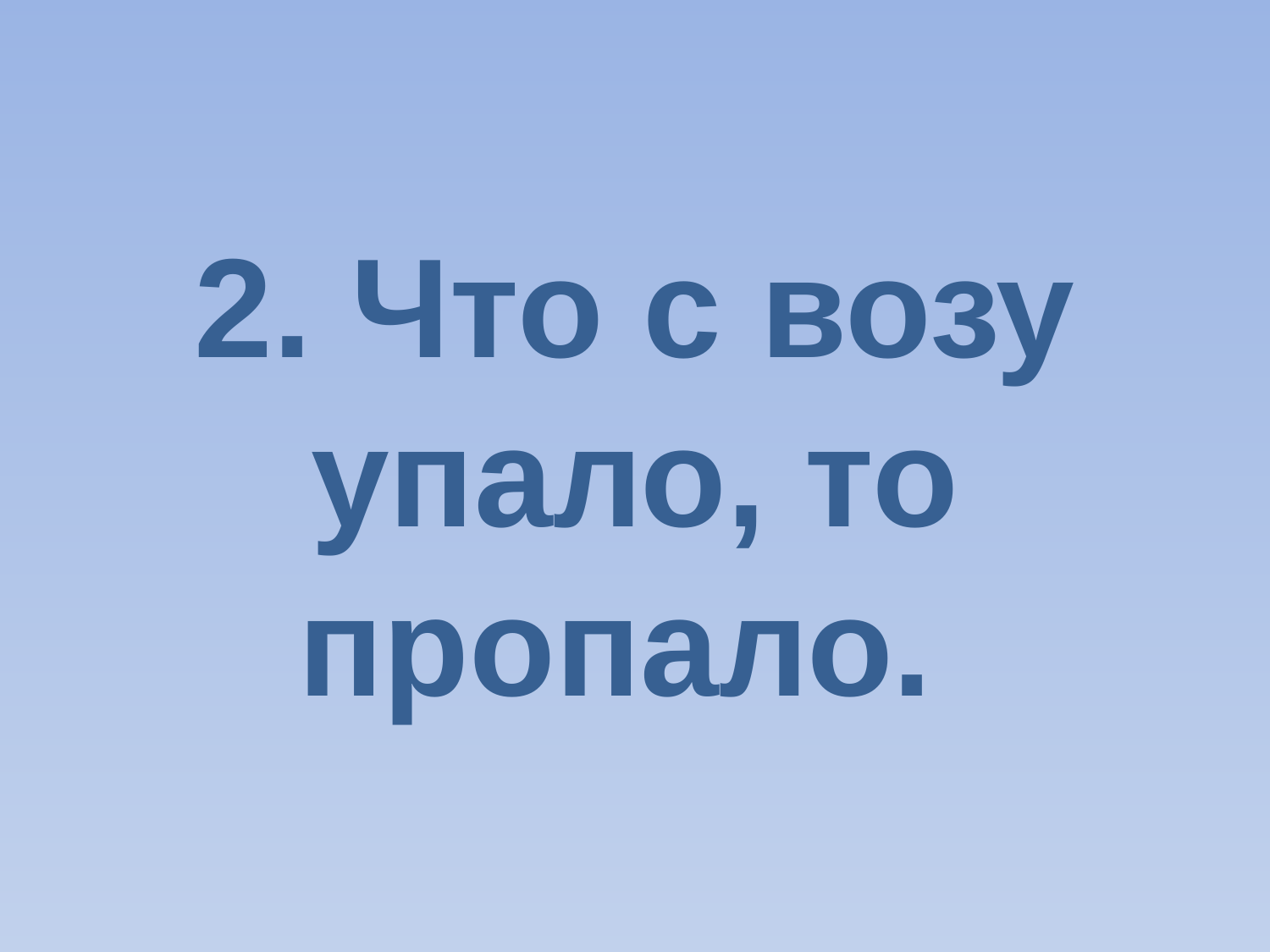

# 2. Что с возу упало, то пропало.